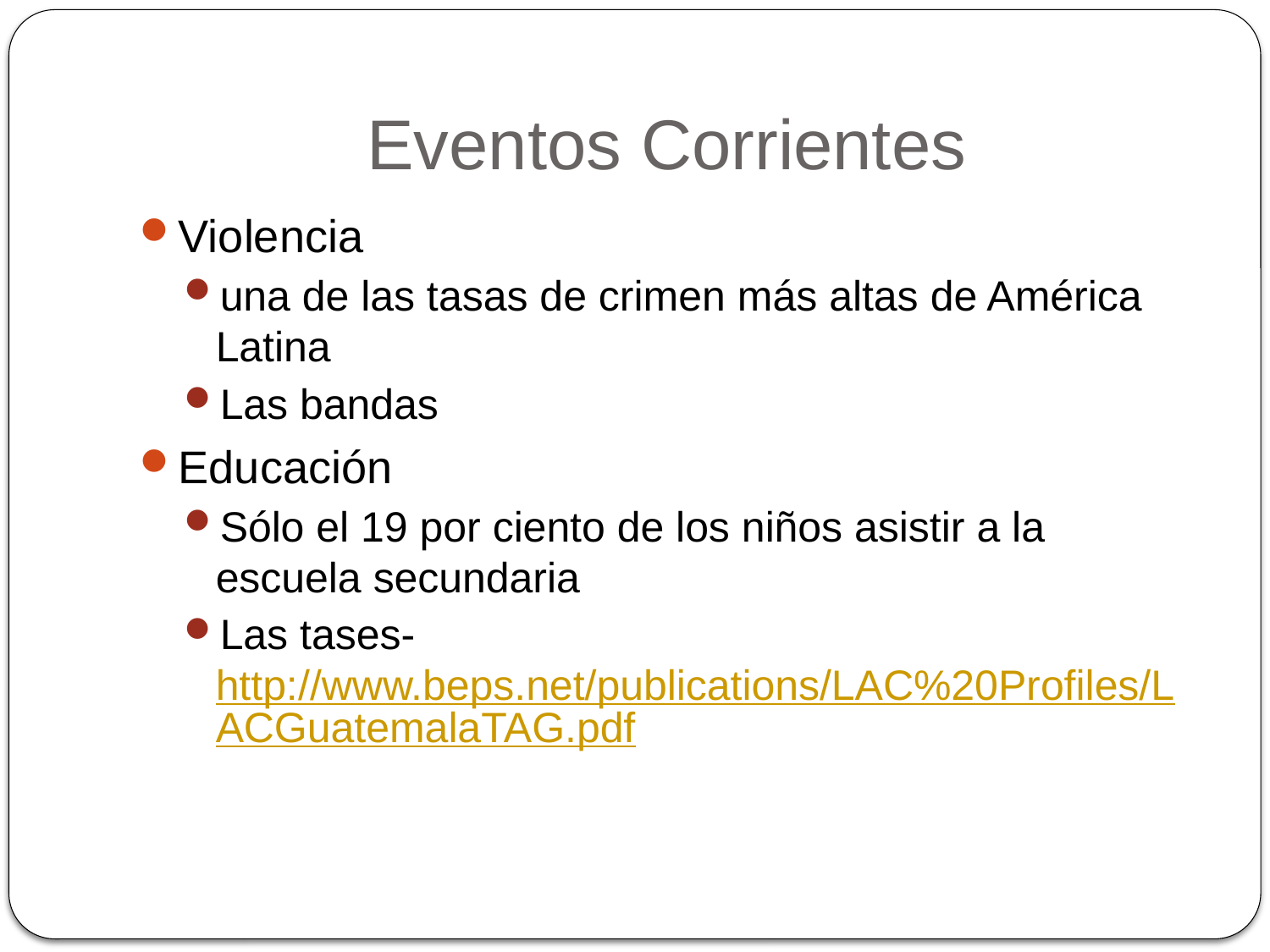

# Eventos Corrientes
Violencia
una de las tasas de crimen más altas de América Latina
Las bandas
Educación
Sólo el 19 por ciento de los niños asistir a la escuela secundaria
Las tases- http://www.beps.net/publications/LAC%20Profiles/LACGuatemalaTAG.pdf